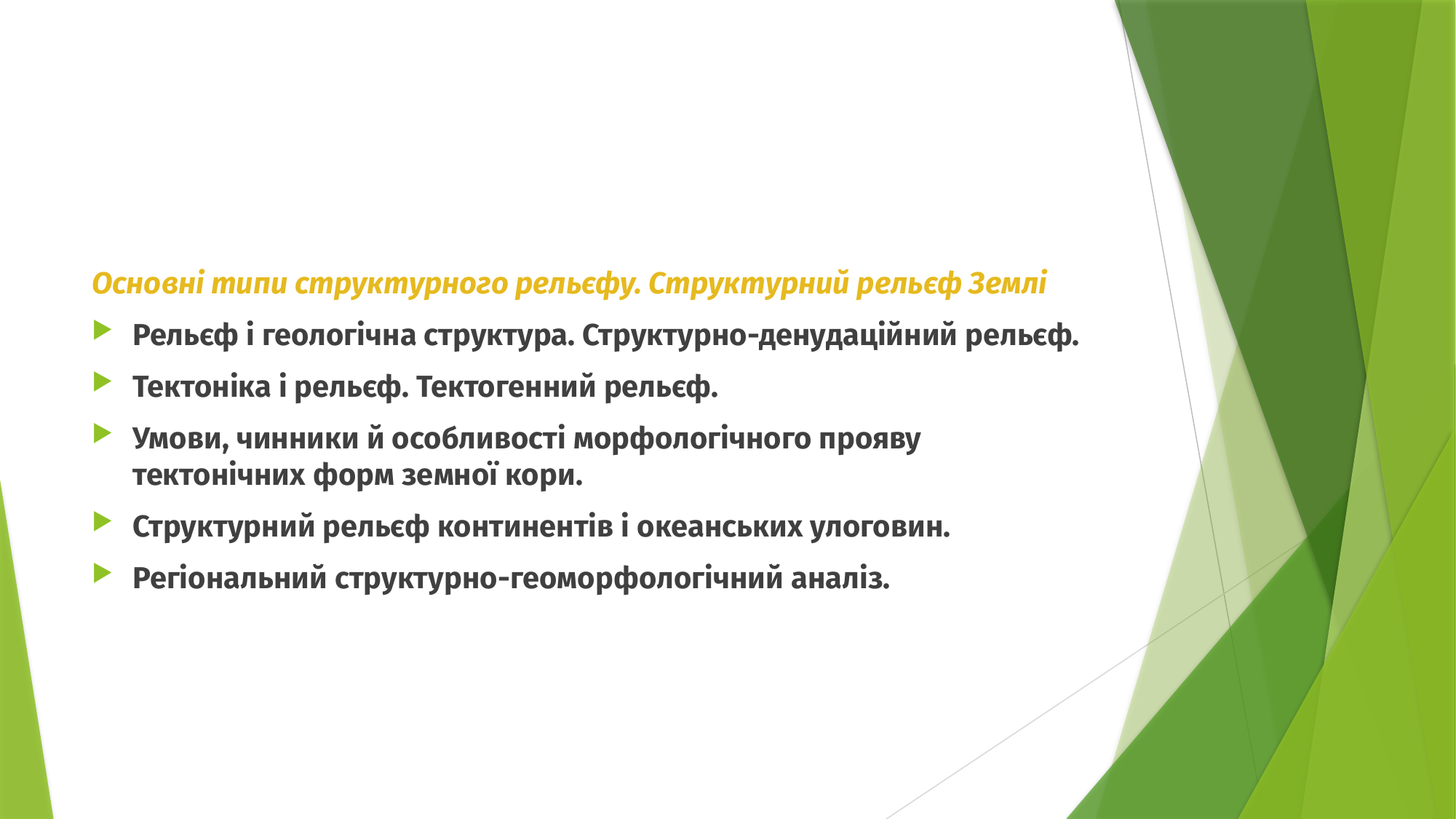

Основні типи структурного рельєфу. Структурний рельєф Землі
Рельєф і геологічна структура. Структурно-денудаційний рельєф.
Тектоніка і рельєф. Тектогенний рельєф.
Умови, чинники й особливості морфологічного прояву тектонічних форм земної кори.
Структурний рельєф континентів і океанських улоговин.
Регіональний структурно-геоморфологічний аналіз.